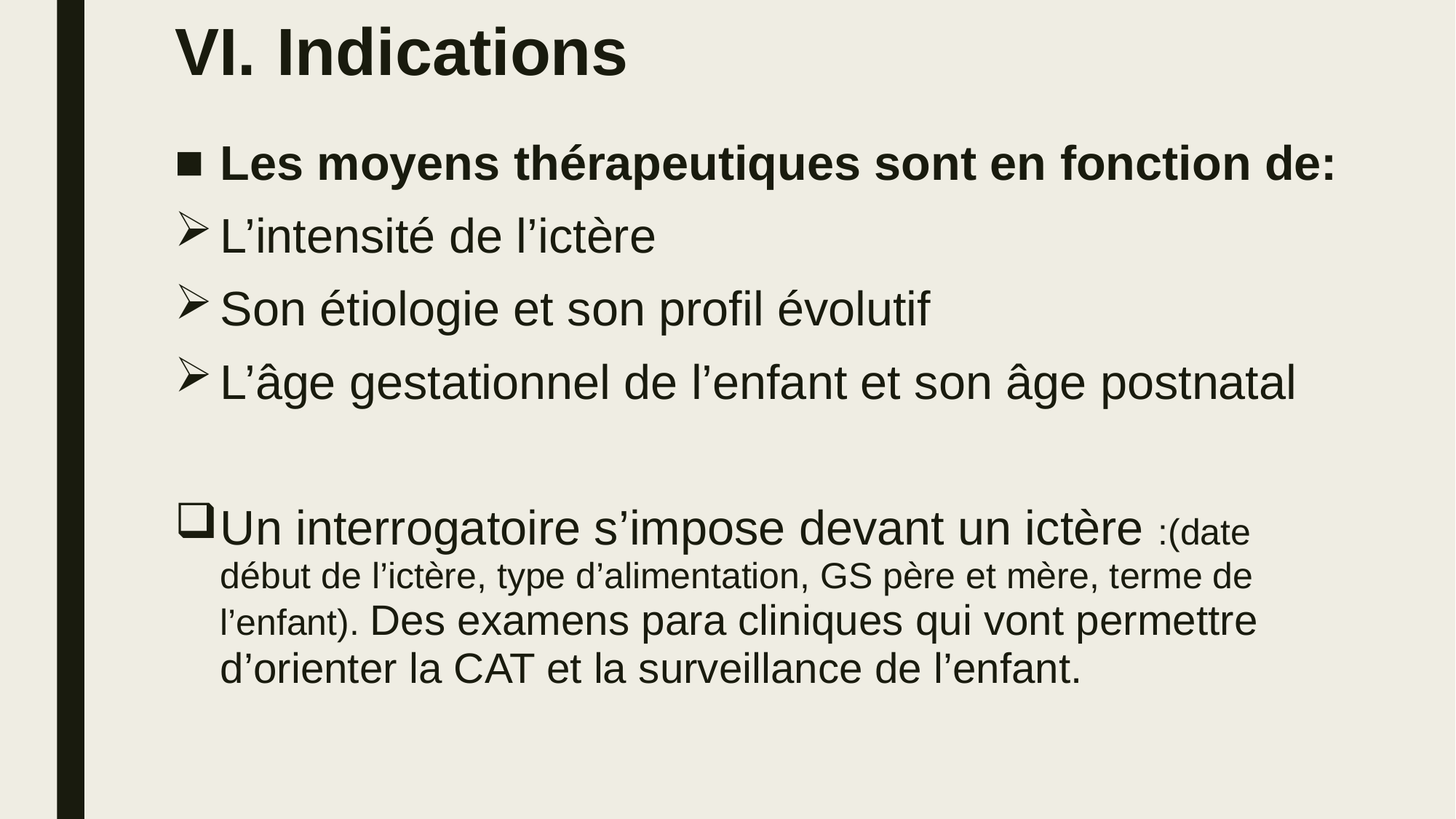

# Indications
Les moyens thérapeutiques sont en fonction de:
L’intensité de l’ictère
Son étiologie et son profil évolutif
L’âge gestationnel de l’enfant et son âge postnatal

Un interrogatoire s’impose devant un ictère :(date début de l’ictère, type d’alimentation, GS père et mère, terme de l’enfant). Des examens para cliniques qui vont permettre d’orienter la CAT et la surveillance de l’enfant.